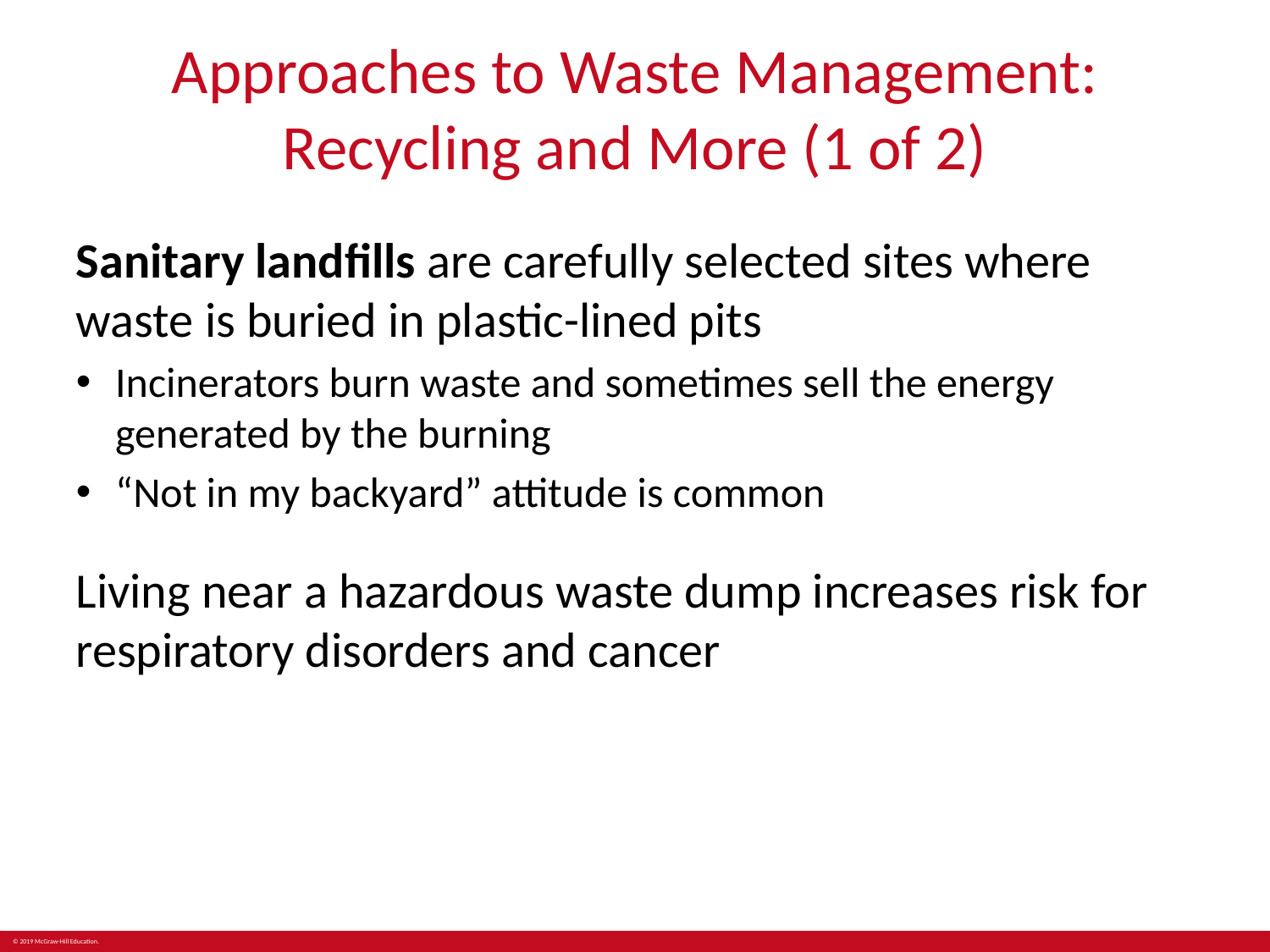

# Approaches to Waste Management: Recycling and More (1 of 2)
Sanitary landfills are carefully selected sites where waste is buried in plastic-lined pits
Incinerators burn waste and sometimes sell the energy generated by the burning
“Not in my backyard” attitude is common
Living near a hazardous waste dump increases risk for respiratory disorders and cancer